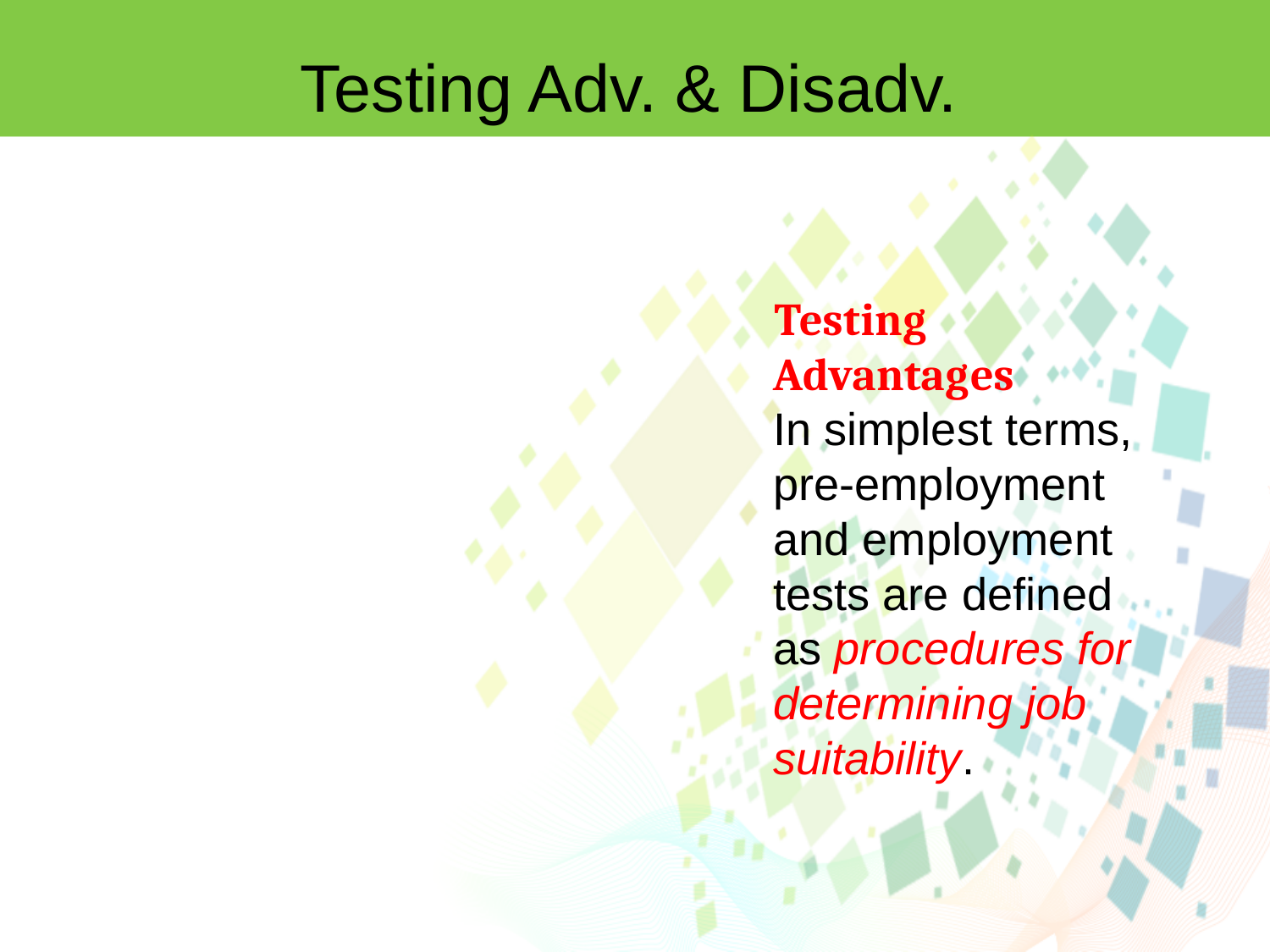

Testing Adv. & Disadv.
Testing Advantages
In simplest terms, pre-employment and employment tests are deﬁned as procedures for determining job suitability.